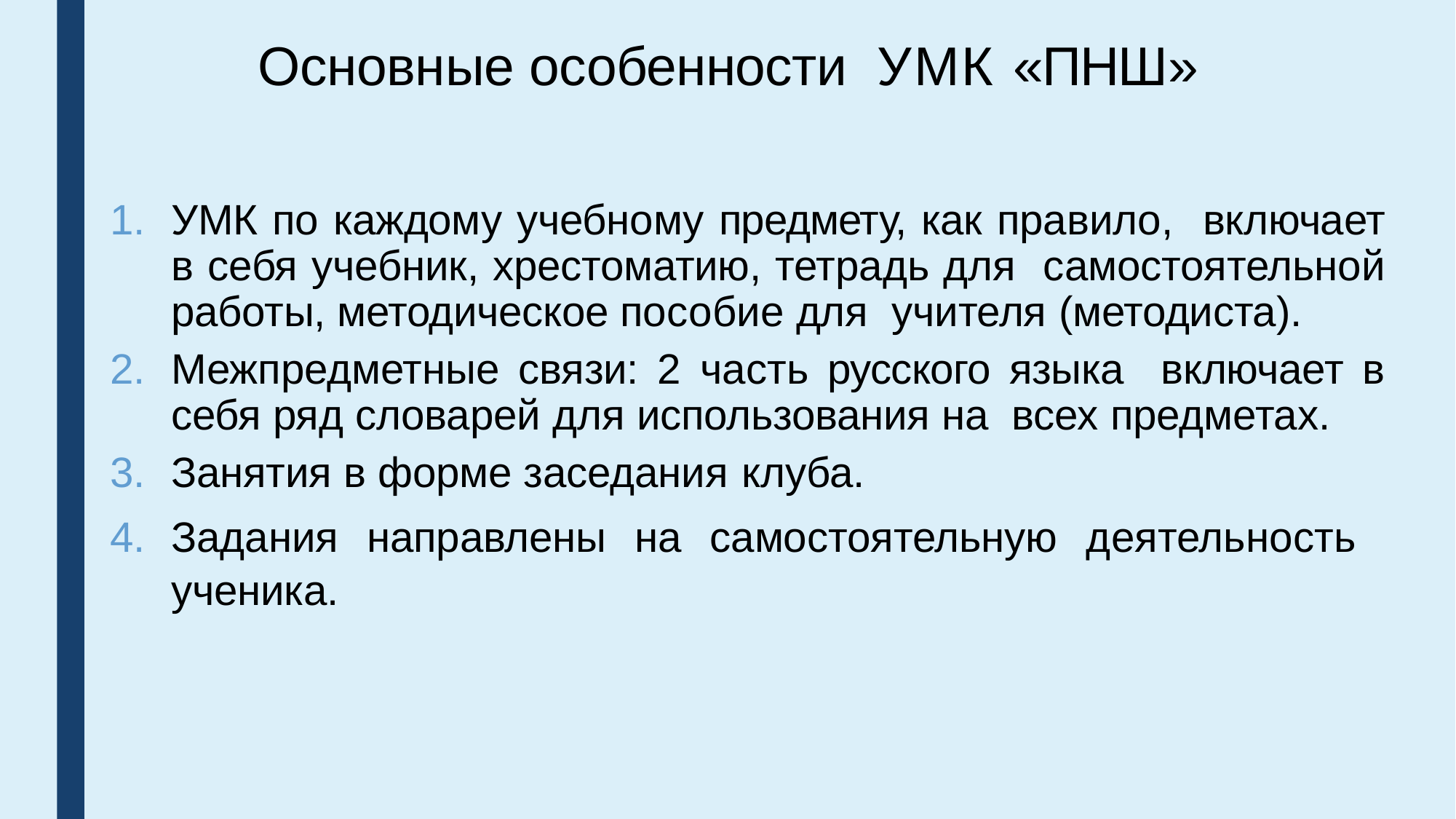

# Основные особенности  УМК «ПНШ»
УМК по каждому учебному предмету, как правило,  включает в себя учебник, хрестоматию, тетрадь для  самостоятельной работы, методическое пособие для  учителя (методиста).
Межпредметные связи: 2 часть русского языка  включает в себя ряд словарей для использования на  всех предметах.
Занятия в форме заседания клуба.
Задания направлены на самостоятельную деятельность  ученика.